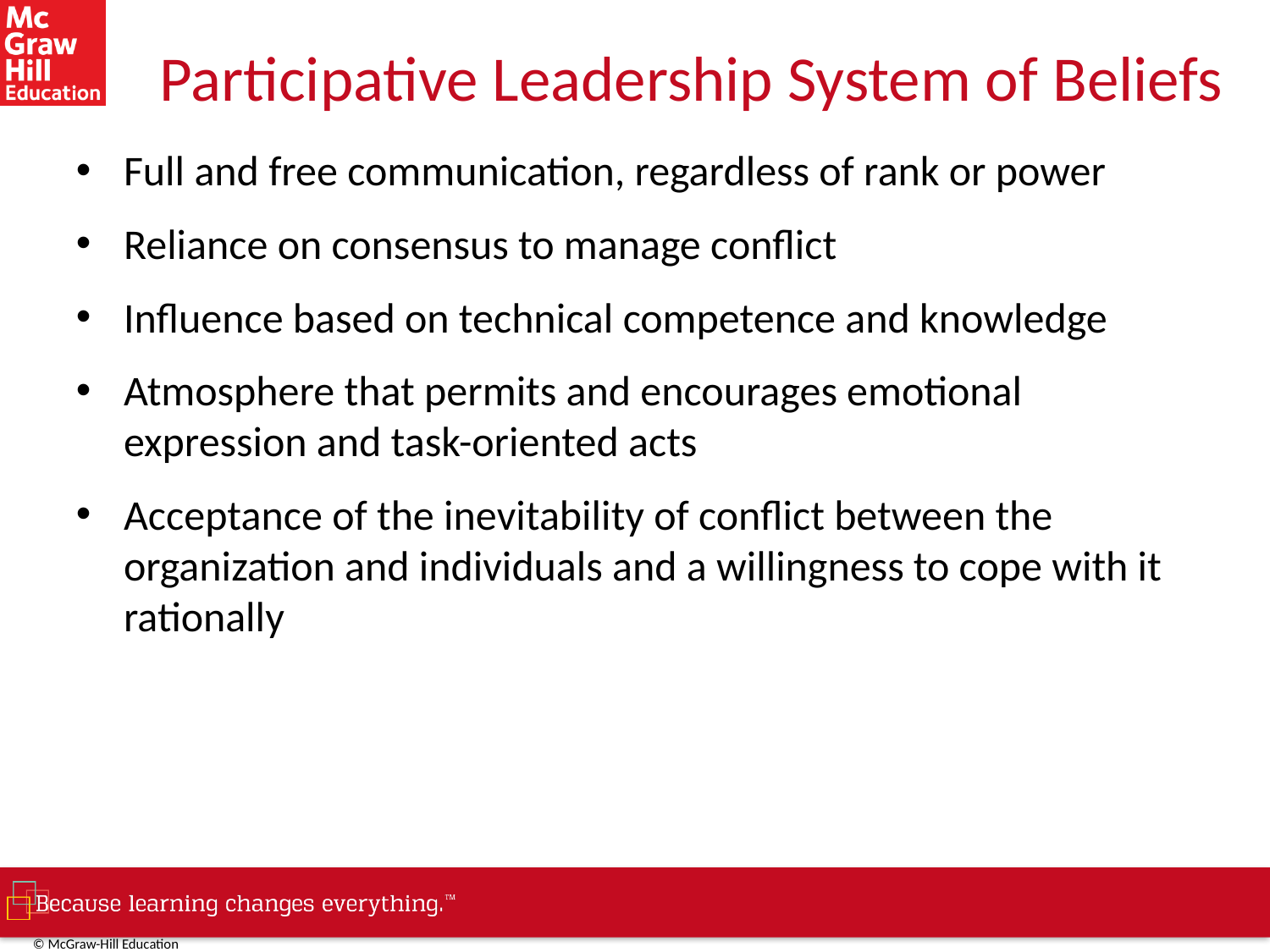

# Participative Leadership System of Beliefs
Full and free communication, regardless of rank or power
Reliance on consensus to manage conflict
Influence based on technical competence and knowledge
Atmosphere that permits and encourages emotional expression and task-oriented acts
Acceptance of the inevitability of conflict between the organization and individuals and a willingness to cope with it rationally